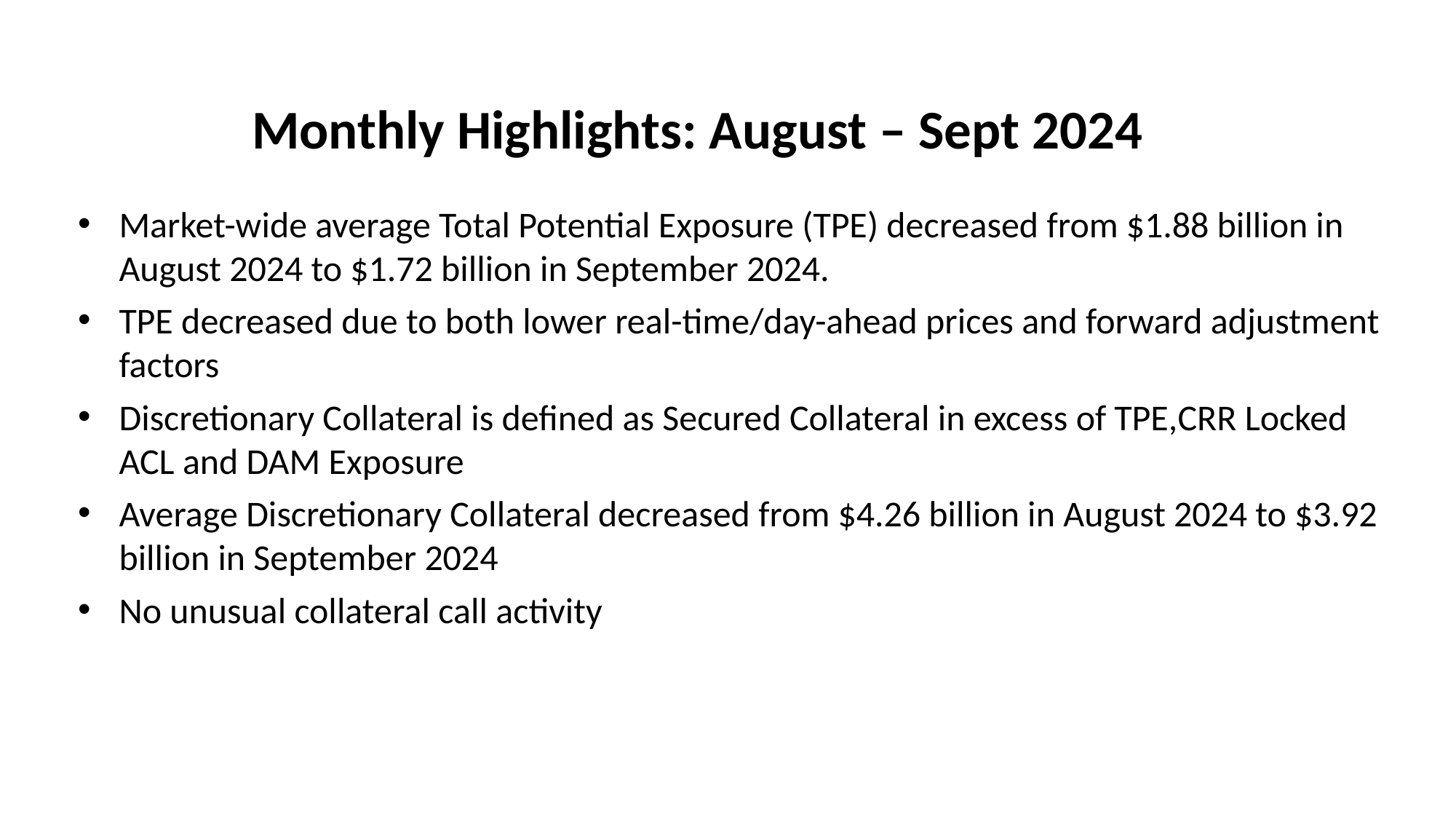

# Monthly Highlights: August – Sept 2024
Market-wide average Total Potential Exposure (TPE) decreased from $1.88 billion in August 2024 to $1.72 billion in September 2024.
TPE decreased due to both lower real-time/day-ahead prices and forward adjustment factors
Discretionary Collateral is defined as Secured Collateral in excess of TPE,CRR Locked ACL and DAM Exposure
Average Discretionary Collateral decreased from $4.26 billion in August 2024 to $3.92 billion in September 2024
No unusual collateral call activity